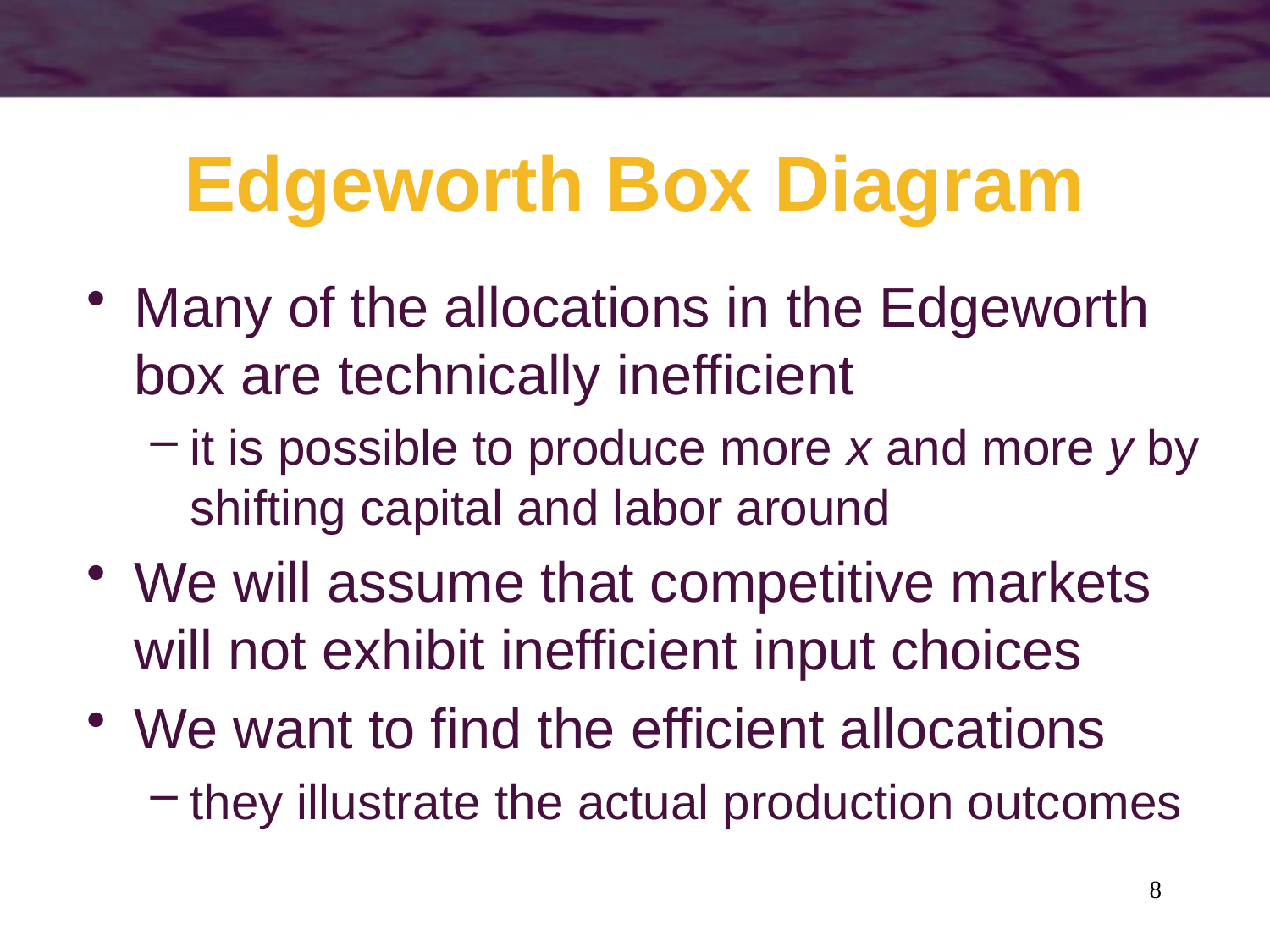

# Edgeworth Box Diagram
Many of the allocations in the Edgeworth box are technically inefficient
it is possible to produce more x and more y by shifting capital and labor around
We will assume that competitive markets will not exhibit inefficient input choices
We want to find the efficient allocations
they illustrate the actual production outcomes
8